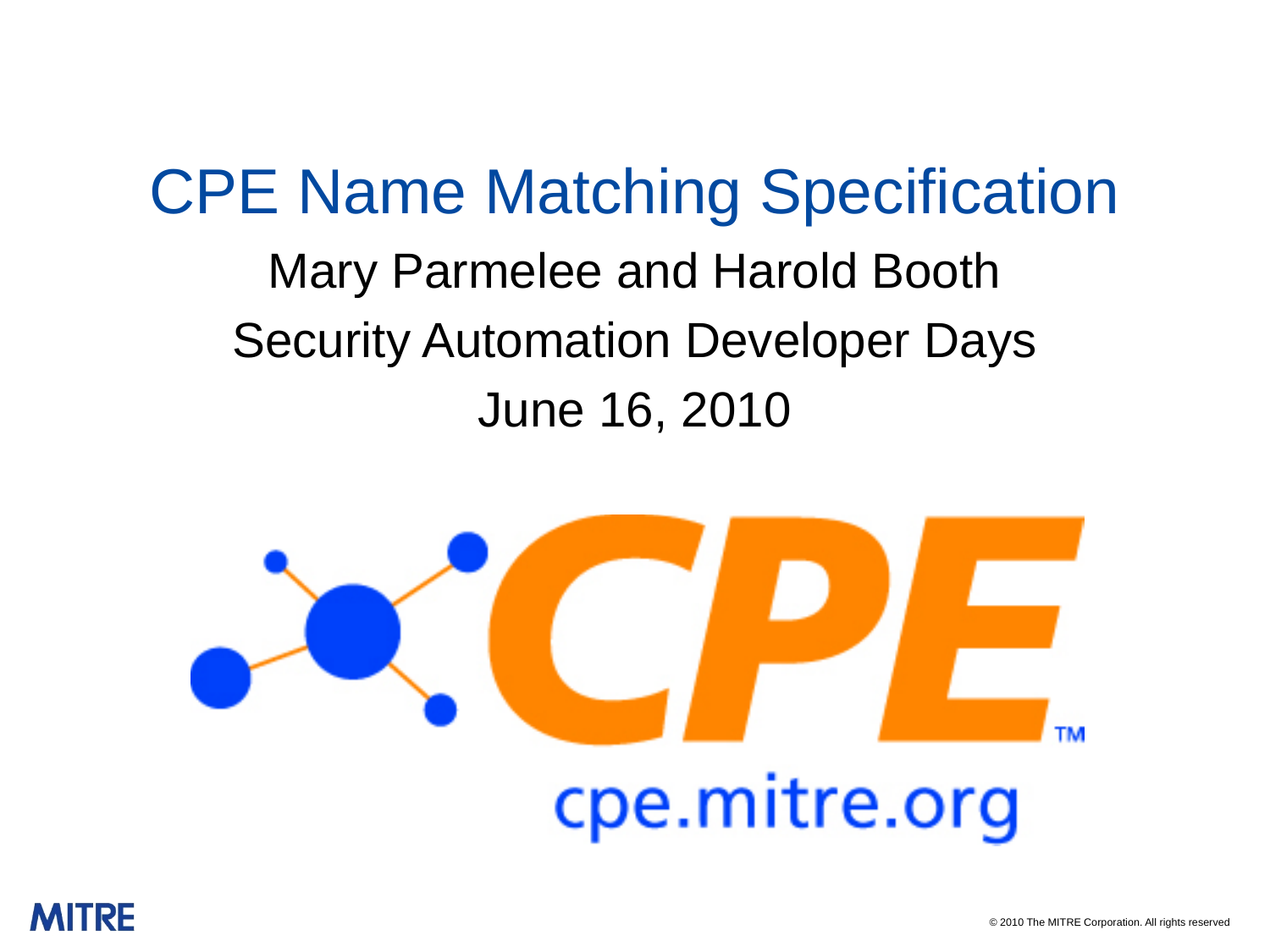

# CPE Name Matching Specification
Mary Parmelee and Harold Booth
Security Automation Developer Days
June 16, 2010